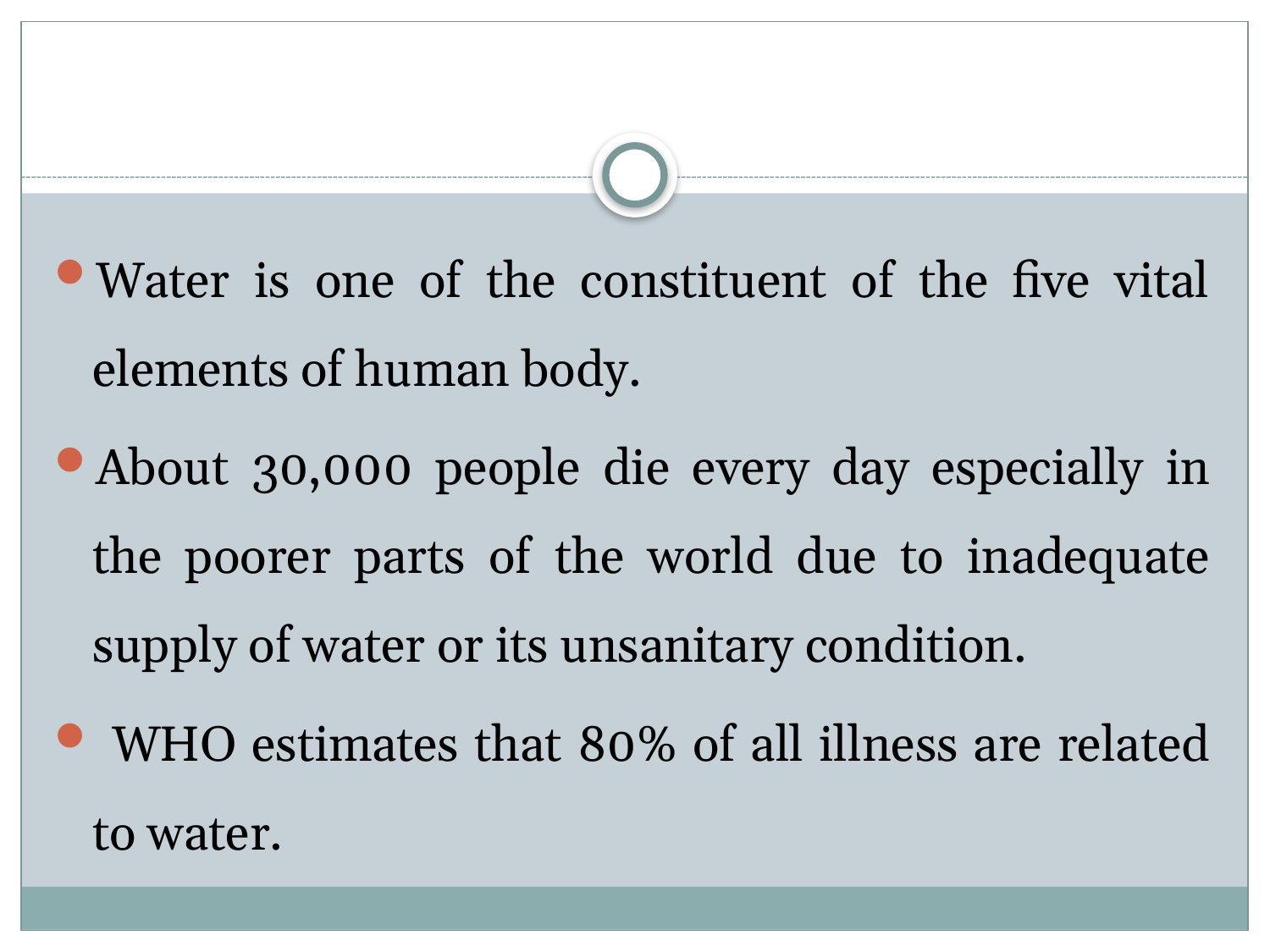

#
Water is one of the constituent of the five vital elements of human body.
About 30,000 people die every day especially in the poorer parts of the world due to inadequate supply of water or its unsanitary condition.
 WHO estimates that 80% of all illness are related to water.